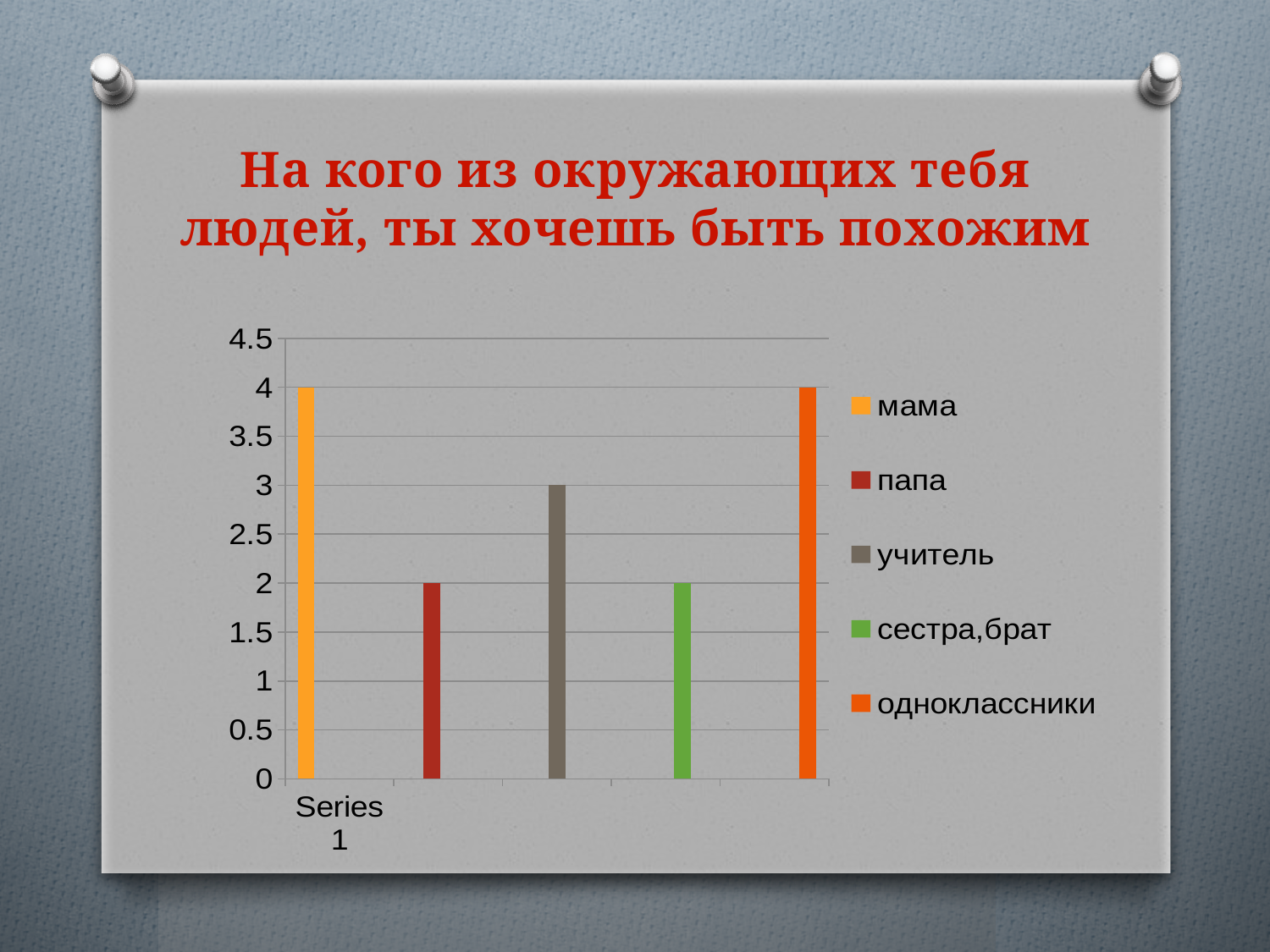

# На кого из окружающих тебя людей, ты хочешь быть похожим

### Chart

| Category | мама | папа | учитель | сестра,брат  | одноклассники |
|---|---|---|---|---|---|
|  | 4.0 | None | None | None | None |
|  | None | 2.0 | None | None | None |
|  | None | None | 3.0 | None | None |
|  | None | None | None | 2.0 | None |
|  | None | None | None | None | 4.0 |